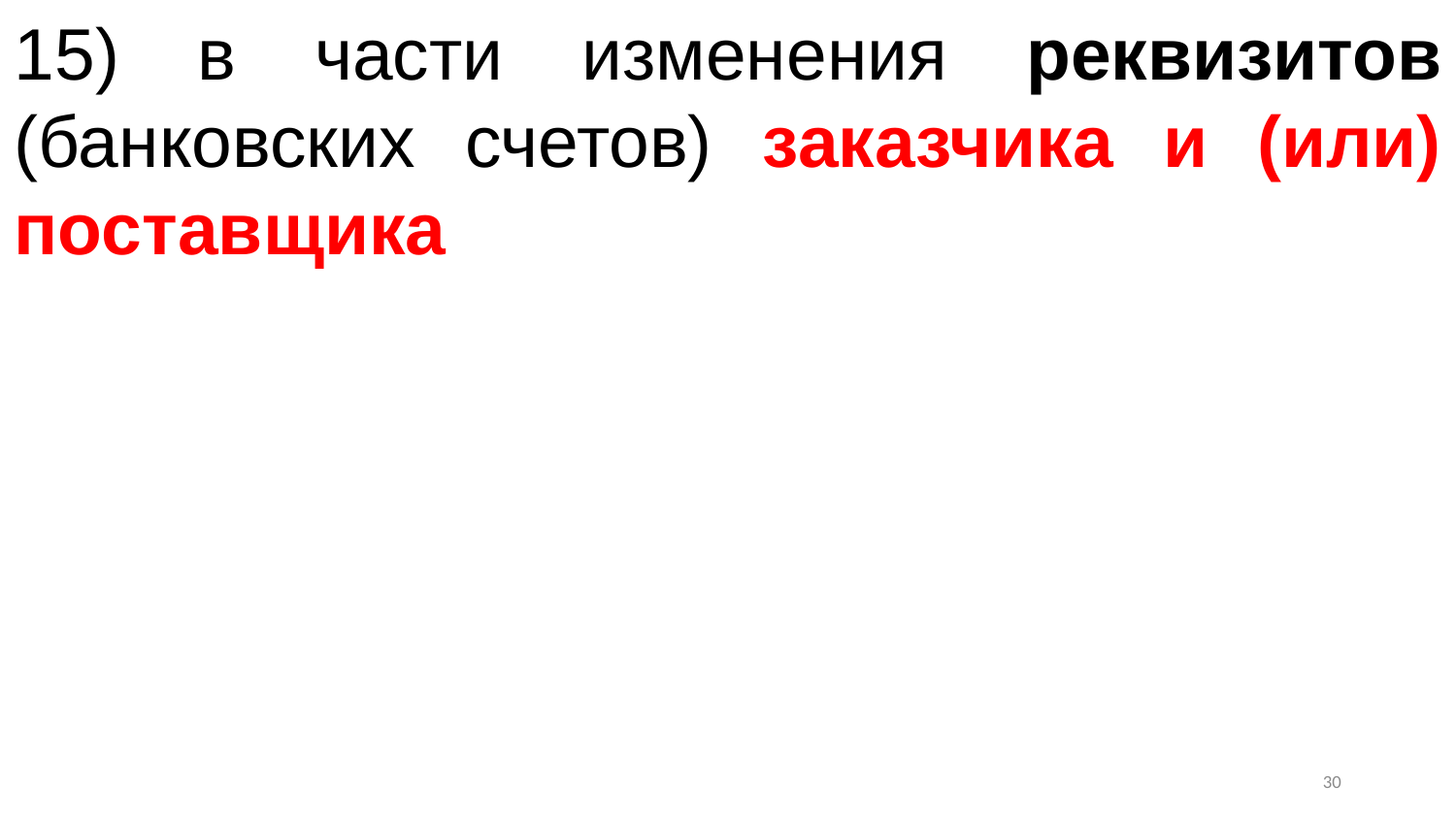

15) в части изменения реквизитов (банковских счетов) заказчика и (или) поставщика
30